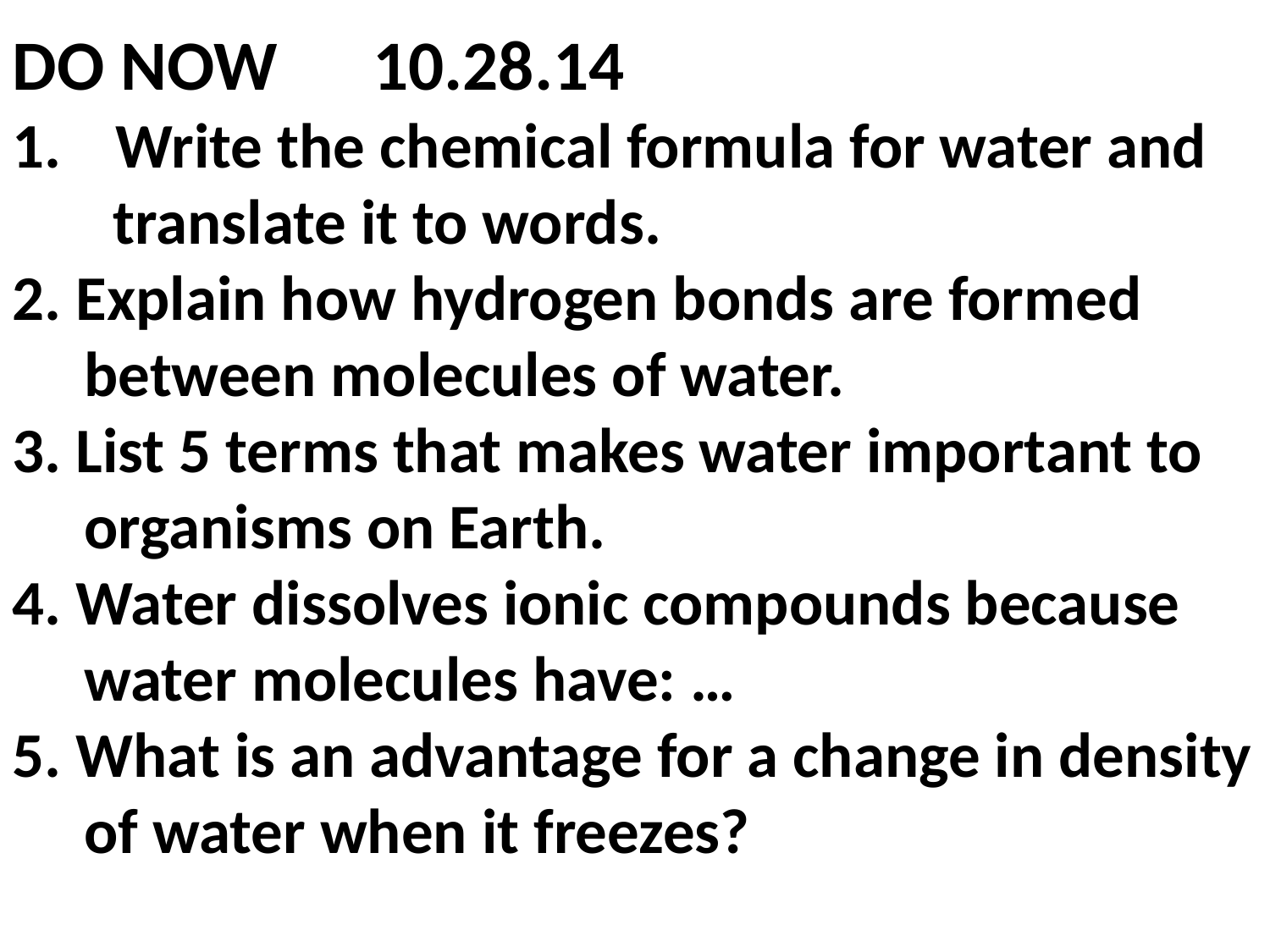

DO NOW      10.28.14
Write the chemical formula for water and
       translate it to words.
2. Explain how hydrogen bonds are formed
     between molecules of water.
3. List 5 terms that makes water important to
     organisms on Earth.
4. Water dissolves ionic compounds because
     water molecules have: …
5. What is an advantage for a change in density
     of water when it freezes?